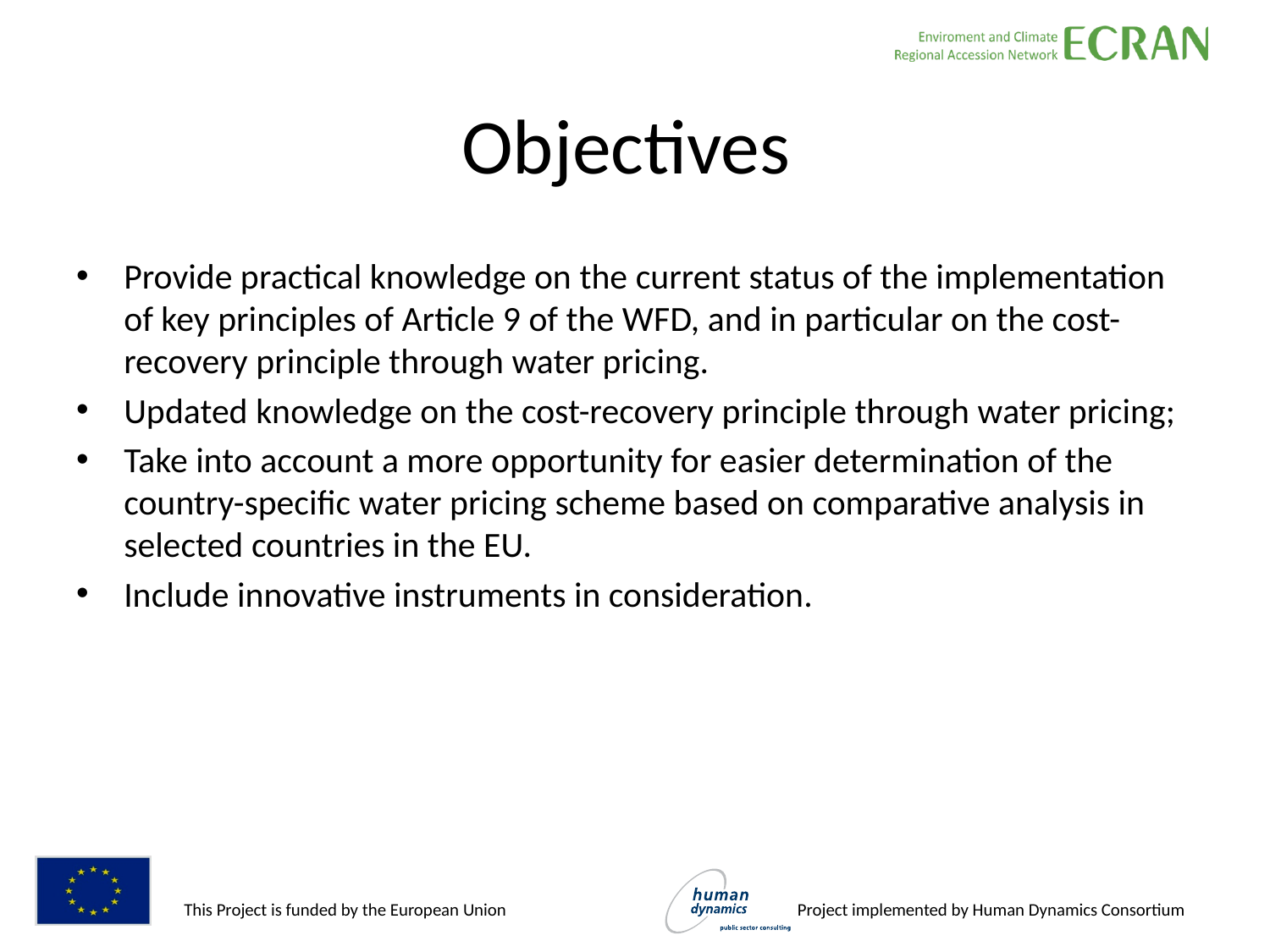

# Objectives
Provide practical knowledge on the current status of the implementation of key principles of Article 9 of the WFD, and in particular on the cost-recovery principle through water pricing.
Updated knowledge on the cost-recovery principle through water pricing;
Take into account a more opportunity for easier determination of the country-specific water pricing scheme based on comparative analysis in selected countries in the EU.
Include innovative instruments in consideration.